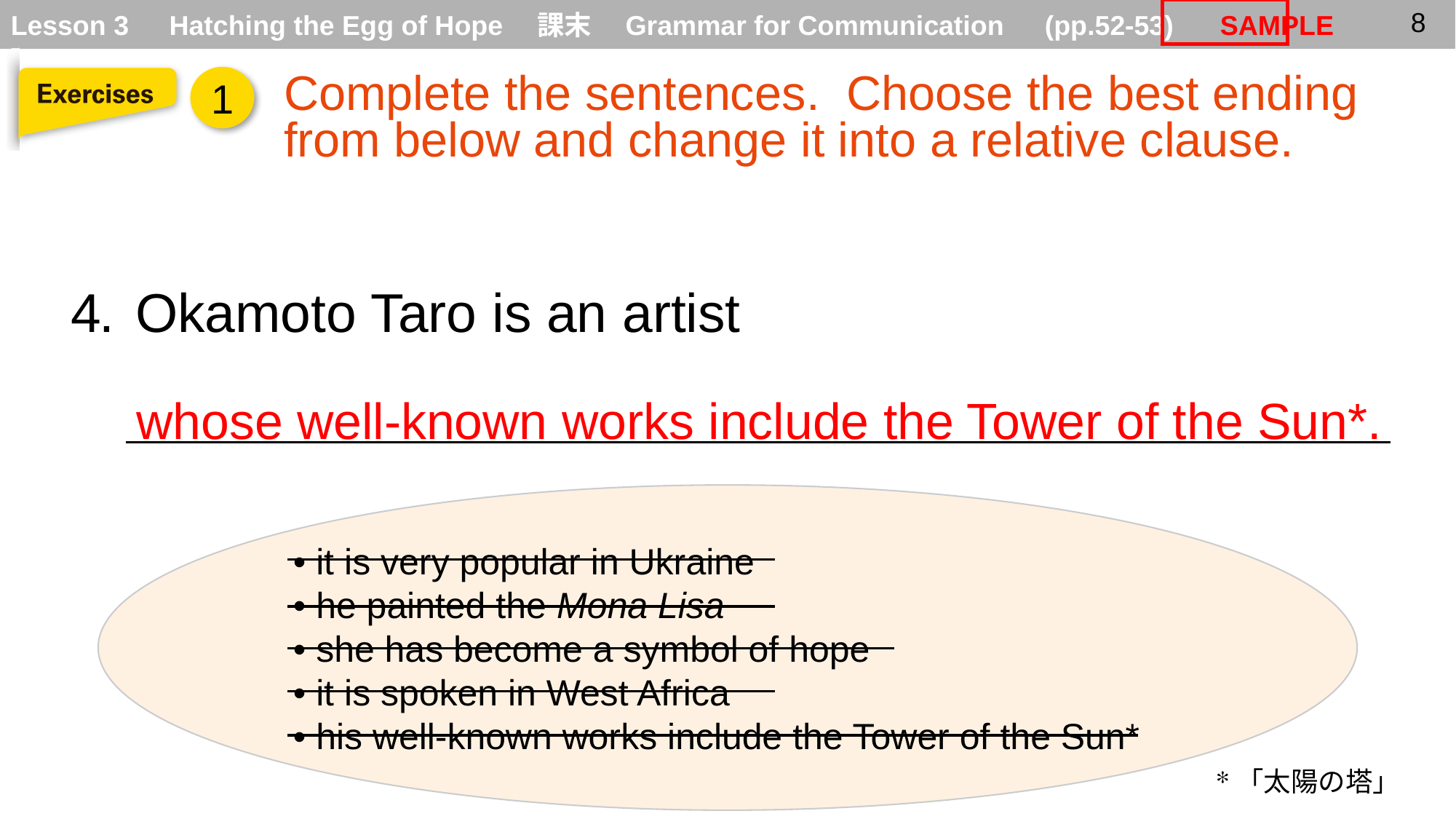

Complete the sentences.  Choose the best ending from below and change it into a relative clause.
1
4.
Okamoto Taro is an artist
whose well-known works include the Tower of the Sun*.